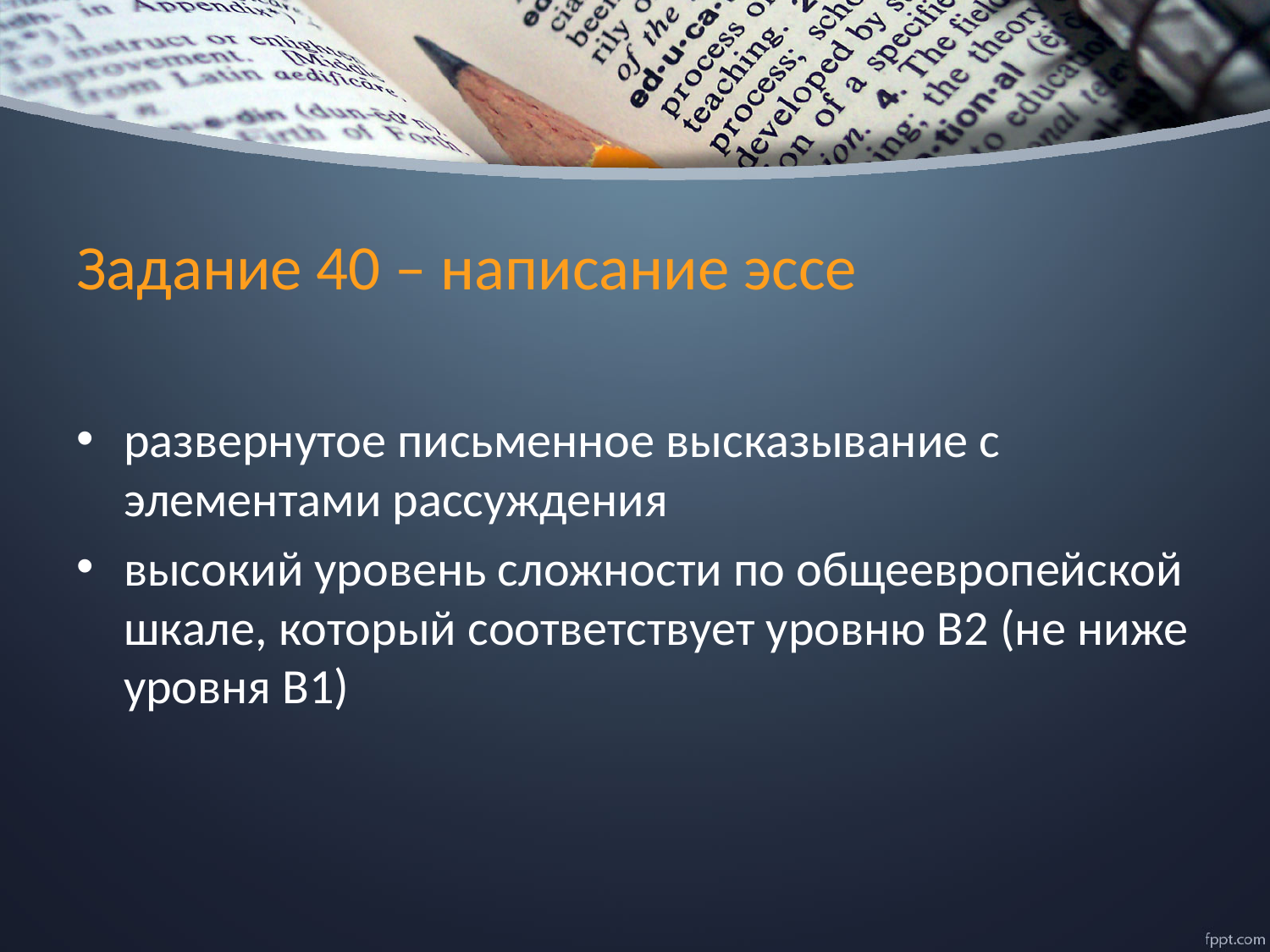

# Задание 40 – написание эссе
развернутое письменное высказывание с элементами рассуждения
высокий уровень сложности по общеевропейской шкале, который соответствует уровню В2 (не ниже уровня В1)